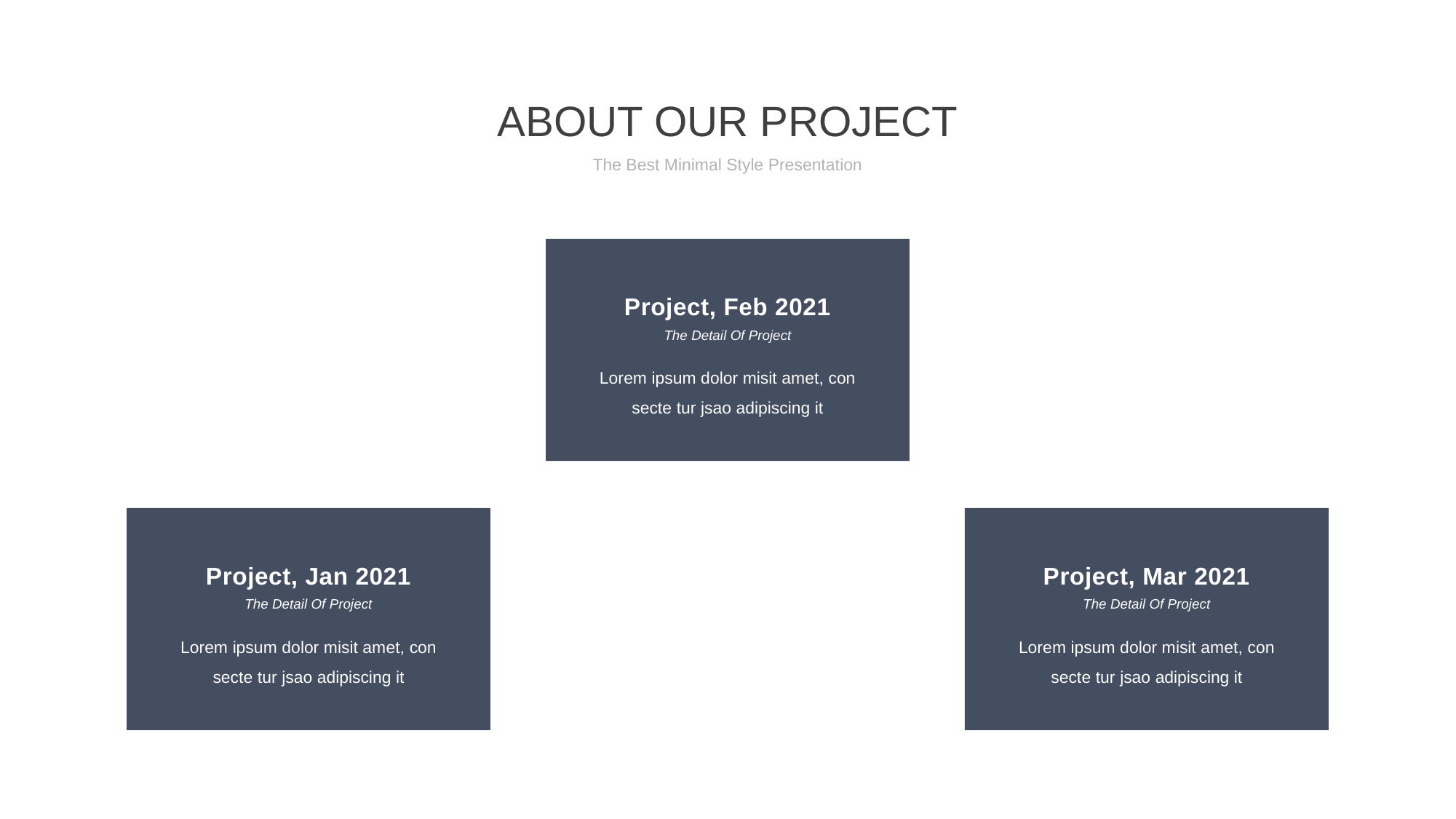

ABOUT OUR PROJECT
The Best Minimal Style Presentation

Project, Feb 2021
The Detail Of Project
Lorem ipsum dolor misit amet, con secte tur jsao adipiscing it

Project, Jan 2021
Project, Mar 2021
The Detail Of Project
The Detail Of Project
Lorem ipsum dolor misit amet, con secte tur jsao adipiscing it
Lorem ipsum dolor misit amet, con secte tur jsao adipiscing it